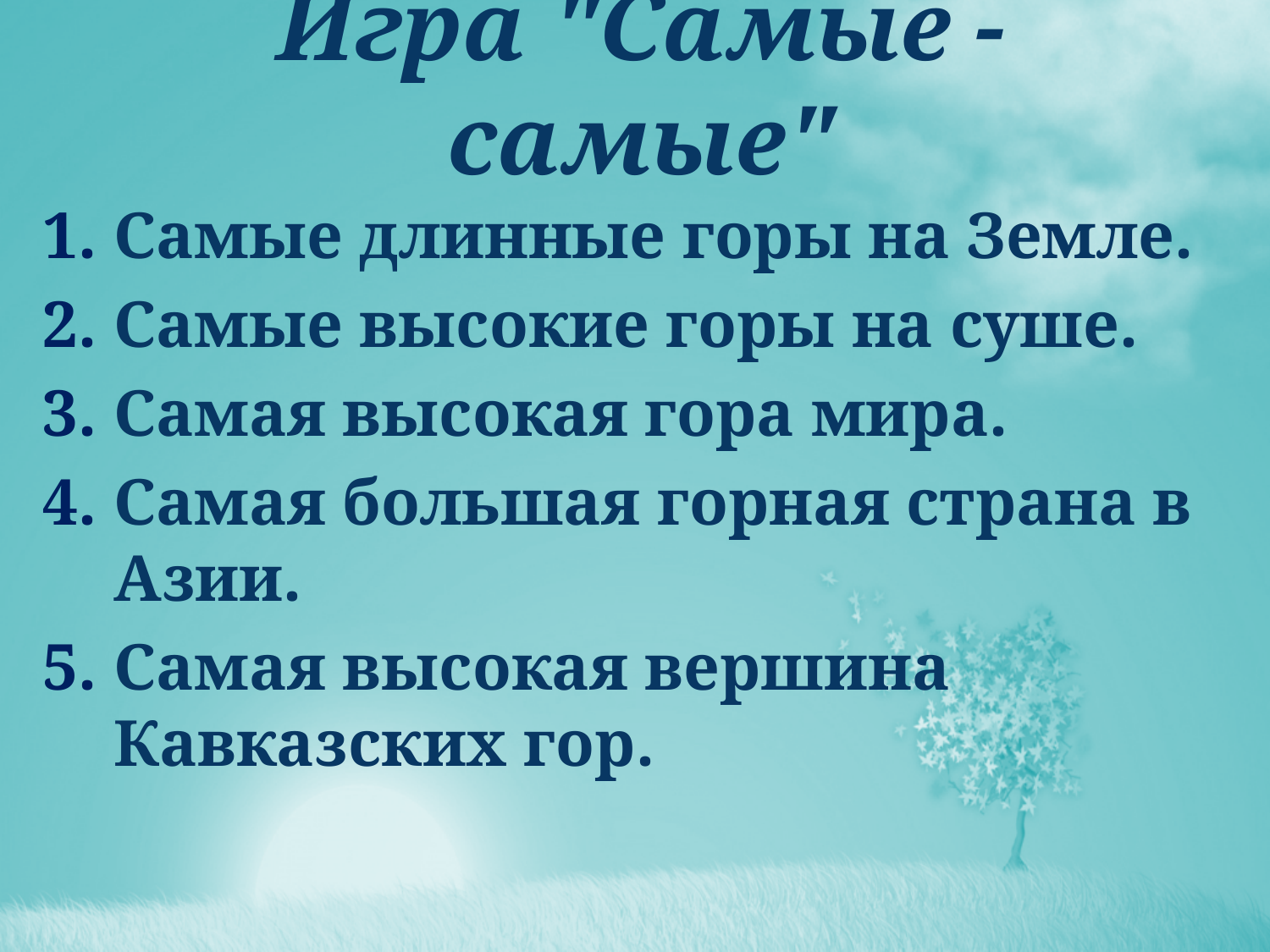

# Игра "Самые - самые"
Самые длинные горы на Земле.
Самые высокие горы на суше.
Самая высокая гора мира.
Самая большая горная страна в Азии.
Самая высокая вершина Кавказских гор.